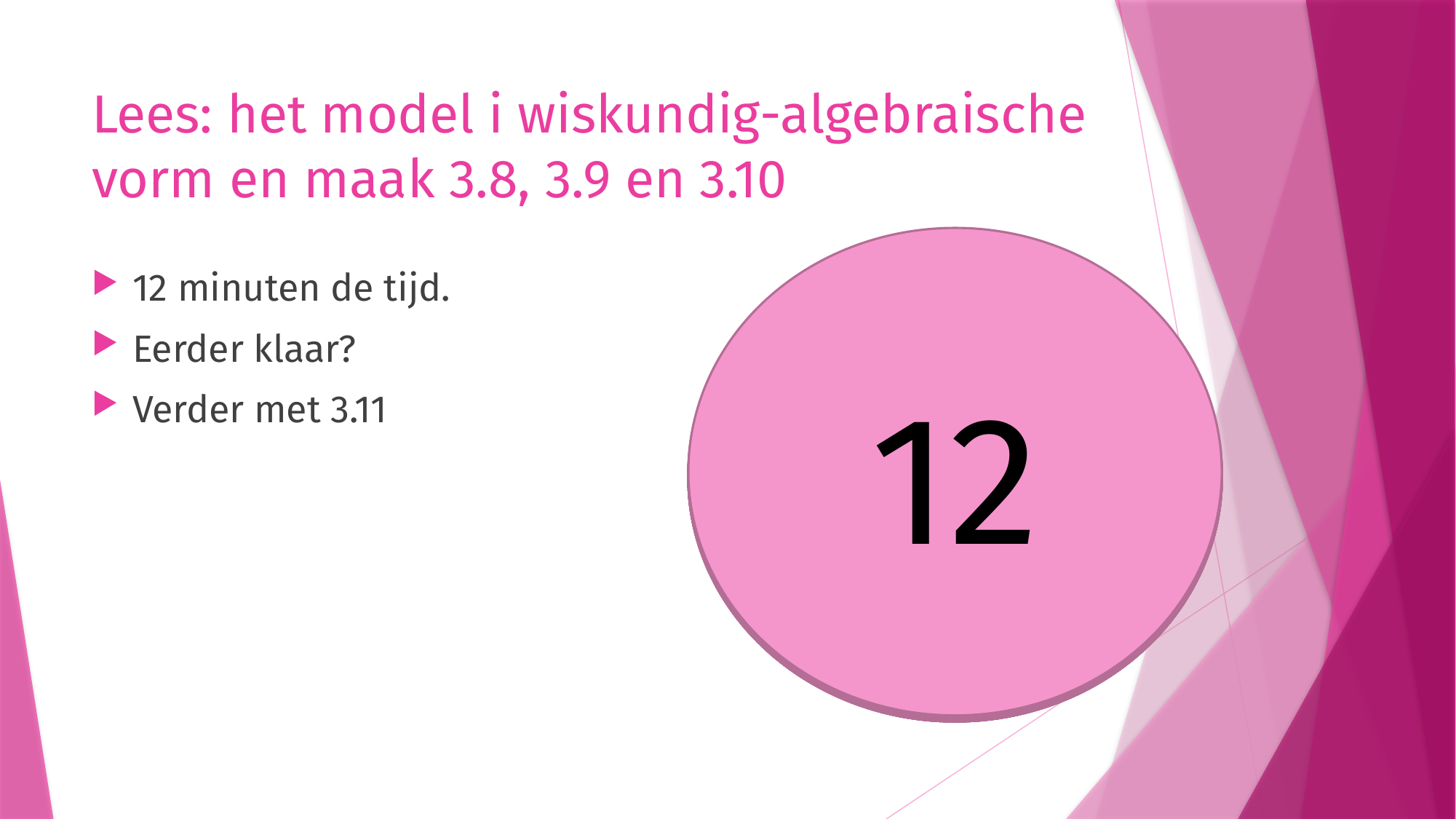

# Lees: het model i wiskundig-algebraische vorm en maak 3.8, 3.9 en 3.10
12
11
10
9
8
5
6
7
4
3
1
2
12 minuten de tijd.
Eerder klaar?
Verder met 3.11